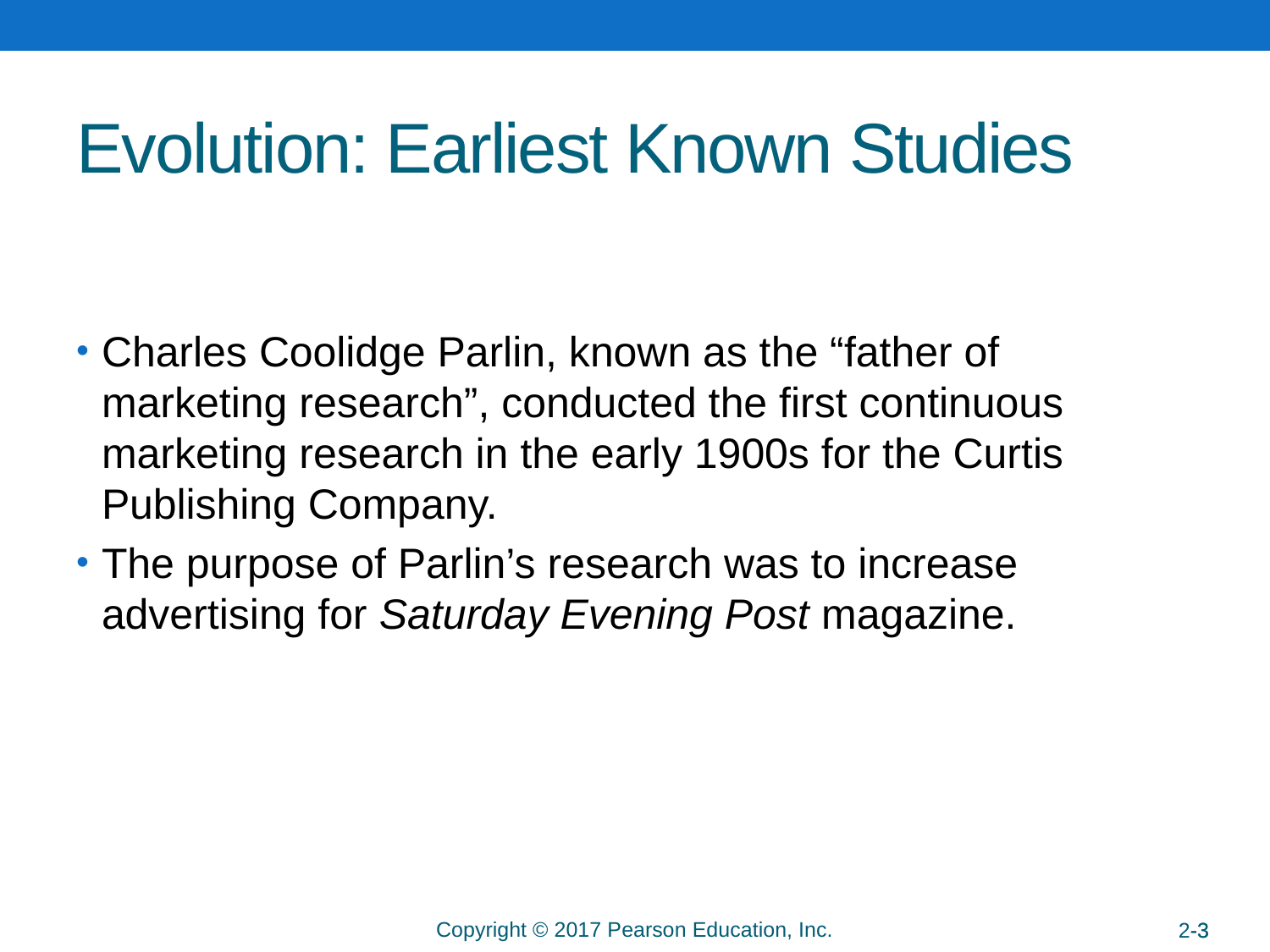

# Evolution: Earliest Known Studies
Charles Coolidge Parlin, known as the “father of marketing research”, conducted the first continuous marketing research in the early 1900s for the Curtis Publishing Company.
The purpose of Parlin’s research was to increase advertising for Saturday Evening Post magazine.